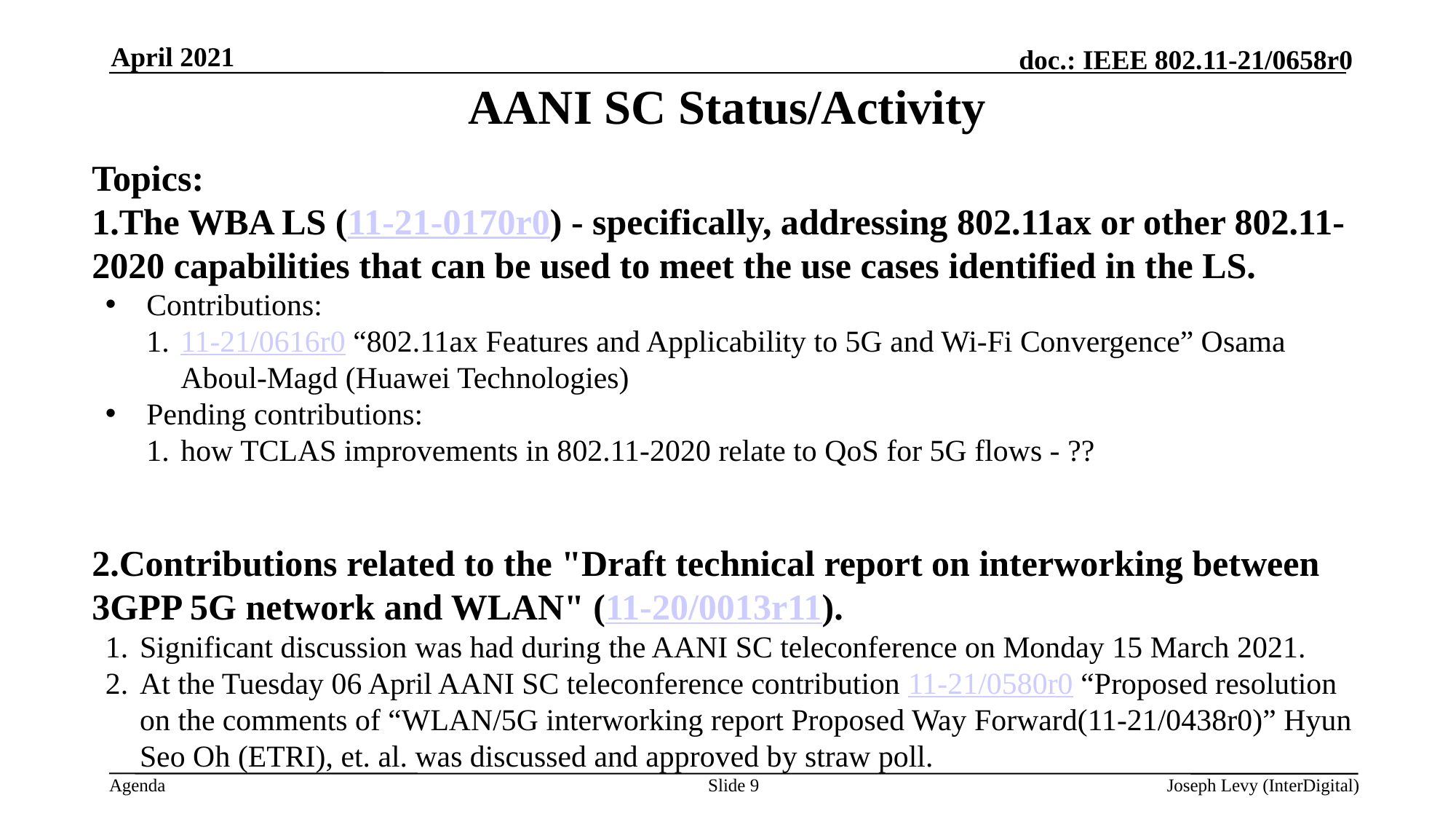

April 2021
# AANI SC Status/Activity
Topics:
The WBA LS (11-21-0170r0) - specifically, addressing 802.11ax or other 802.11-2020 capabilities that can be used to meet the use cases identified in the LS.
Contributions:
11-21/0616r0 “802.11ax Features and Applicability to 5G and Wi-Fi Convergence” Osama Aboul-Magd (Huawei Technologies)
Pending contributions:
how TCLAS improvements in 802.11-2020 relate to QoS for 5G flows - ??

Contributions related to the "Draft technical report on interworking between 3GPP 5G network and WLAN" (11-20/0013r11).
Significant discussion was had during the AANI SC teleconference on Monday 15 March 2021.
At the Tuesday 06 April AANI SC teleconference contribution 11-21/0580r0 “Proposed resolution on the comments of “WLAN/5G interworking report Proposed Way Forward(11-21/0438r0)” Hyun Seo Oh (ETRI), et. al. was discussed and approved by straw poll.
Slide 9
Joseph Levy (InterDigital)